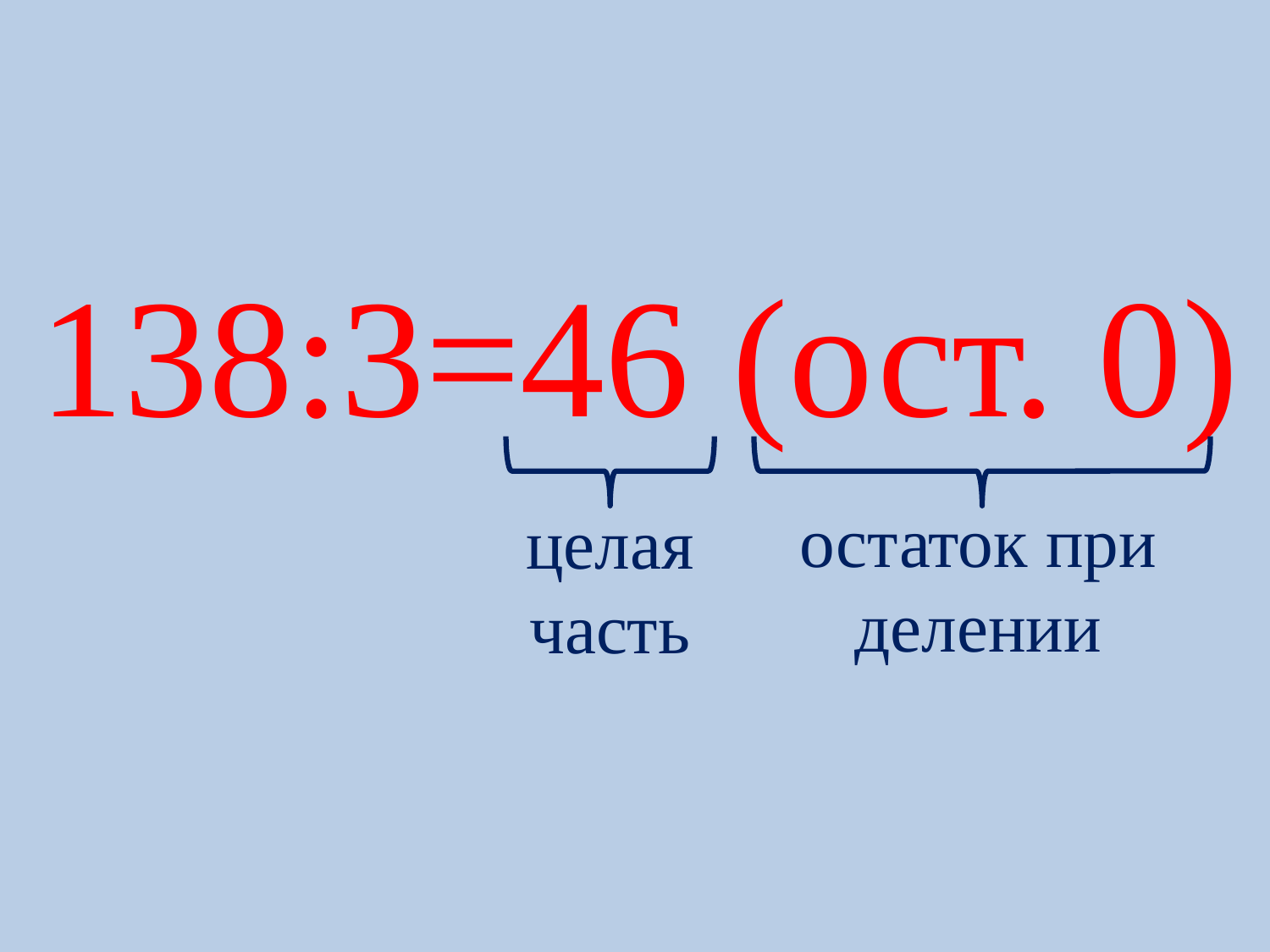

138:3=46 (ост. 0)

целая
часть

остаток при
делении